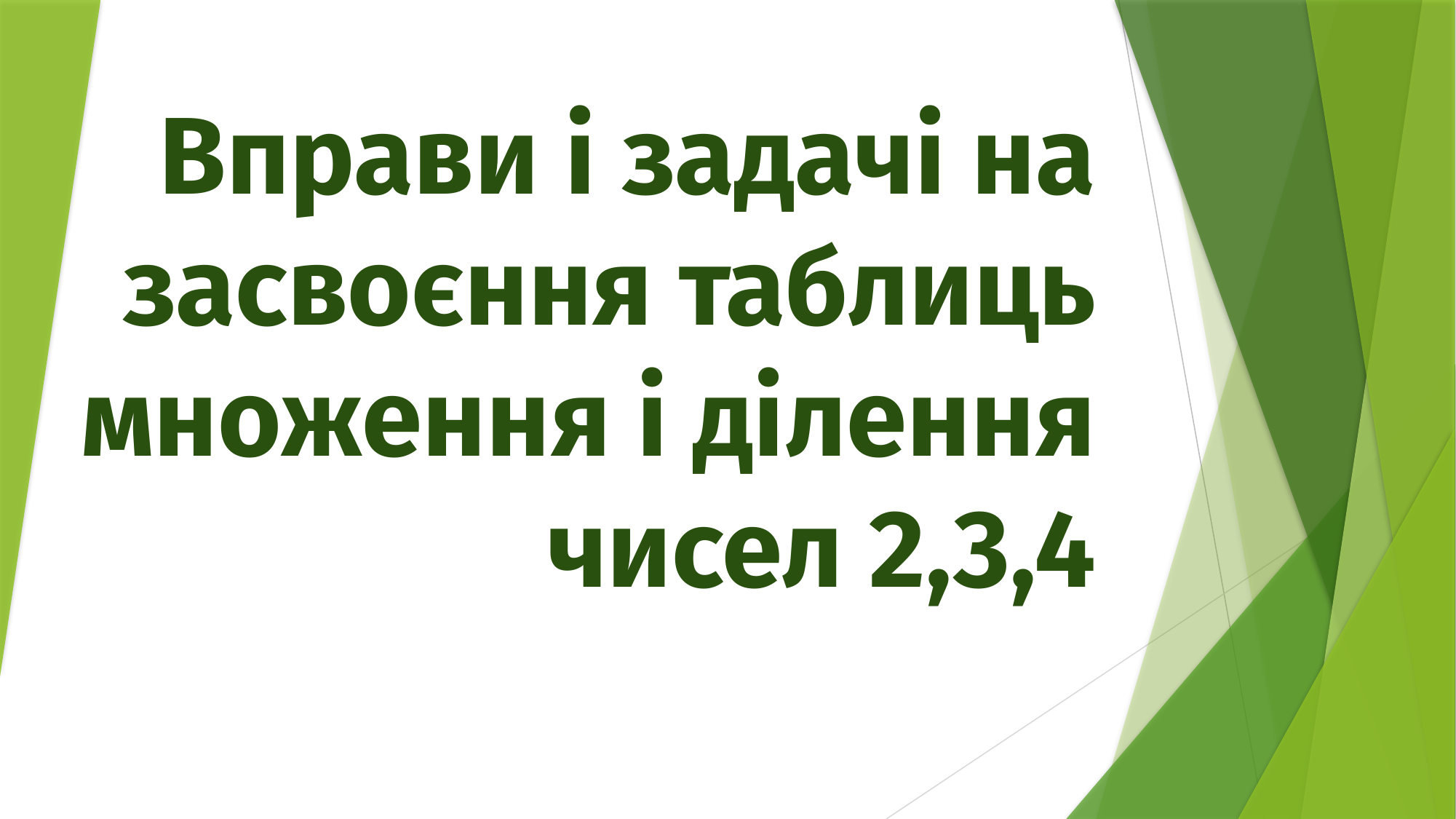

# Вправи і задачі на засвоєння таблиць множення і ділення чисел 2,3,4